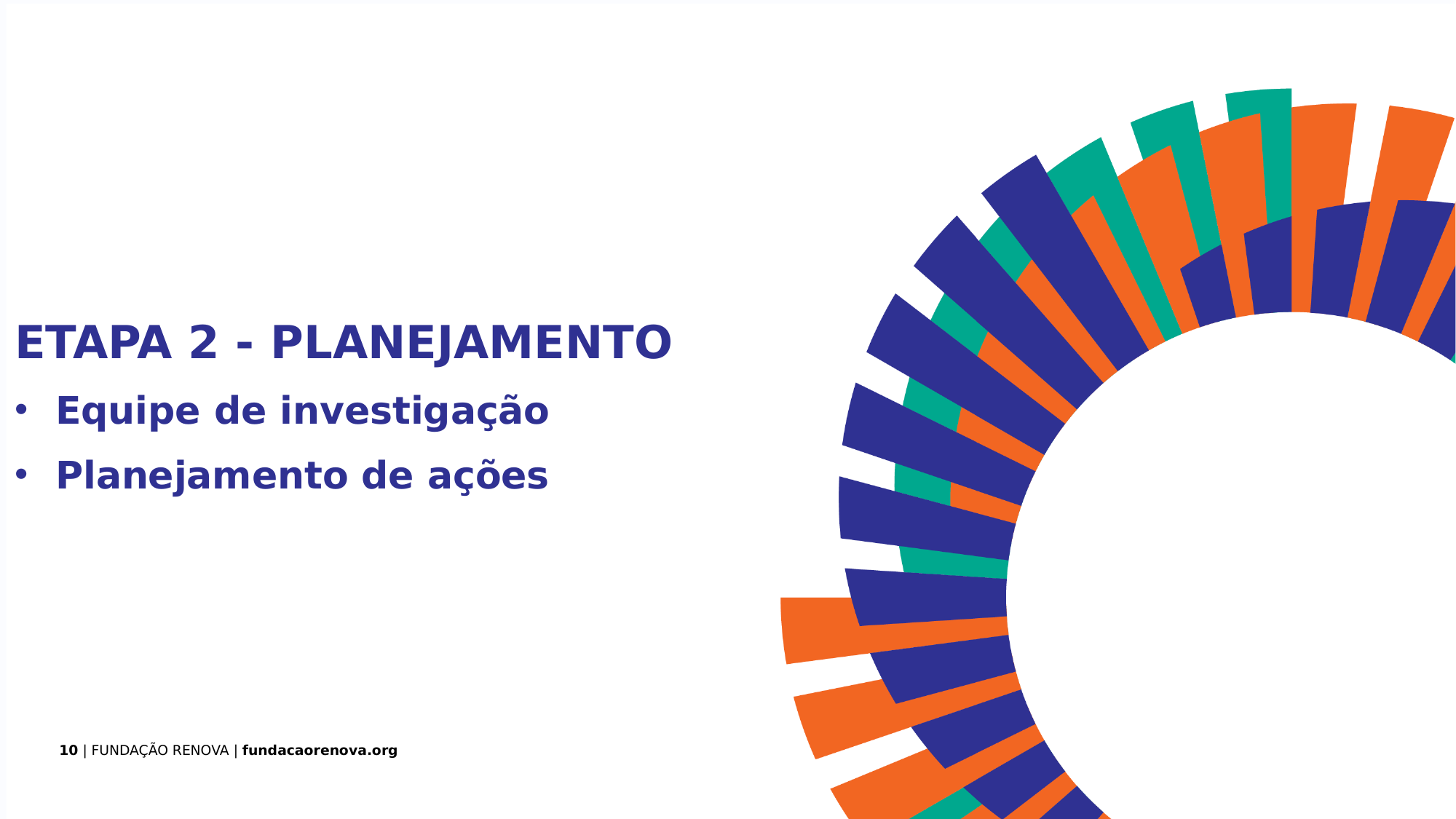

ETAPA 2 - PLANEJAMENTO
Equipe de investigação
Planejamento de ações